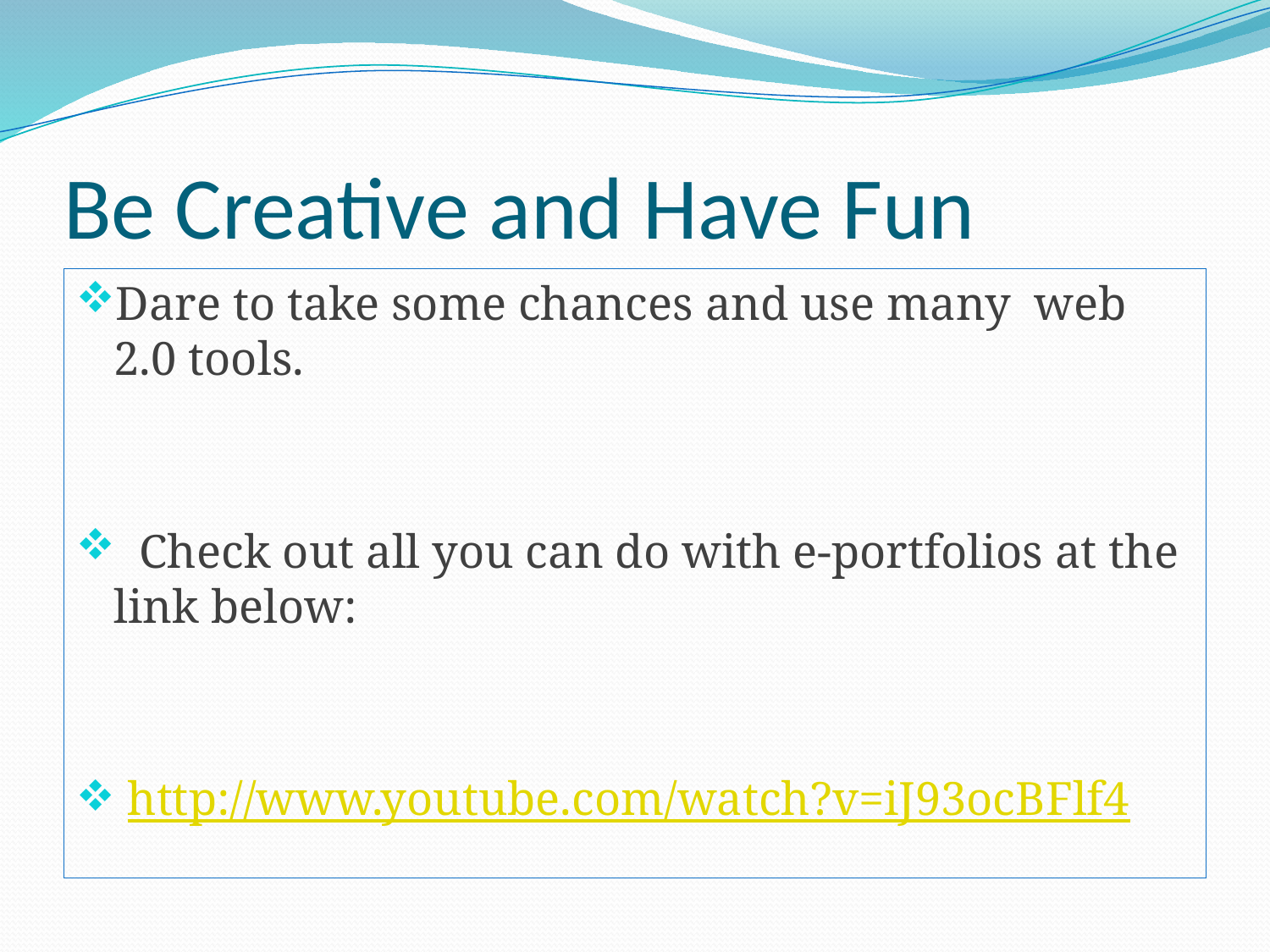

# Be Creative and Have Fun
Dare to take some chances and use many  web 2.0 tools.

  Check out all you can do with e-portfolios at the link below:

 http://www.youtube.com/watch?v=iJ93ocBFlf4